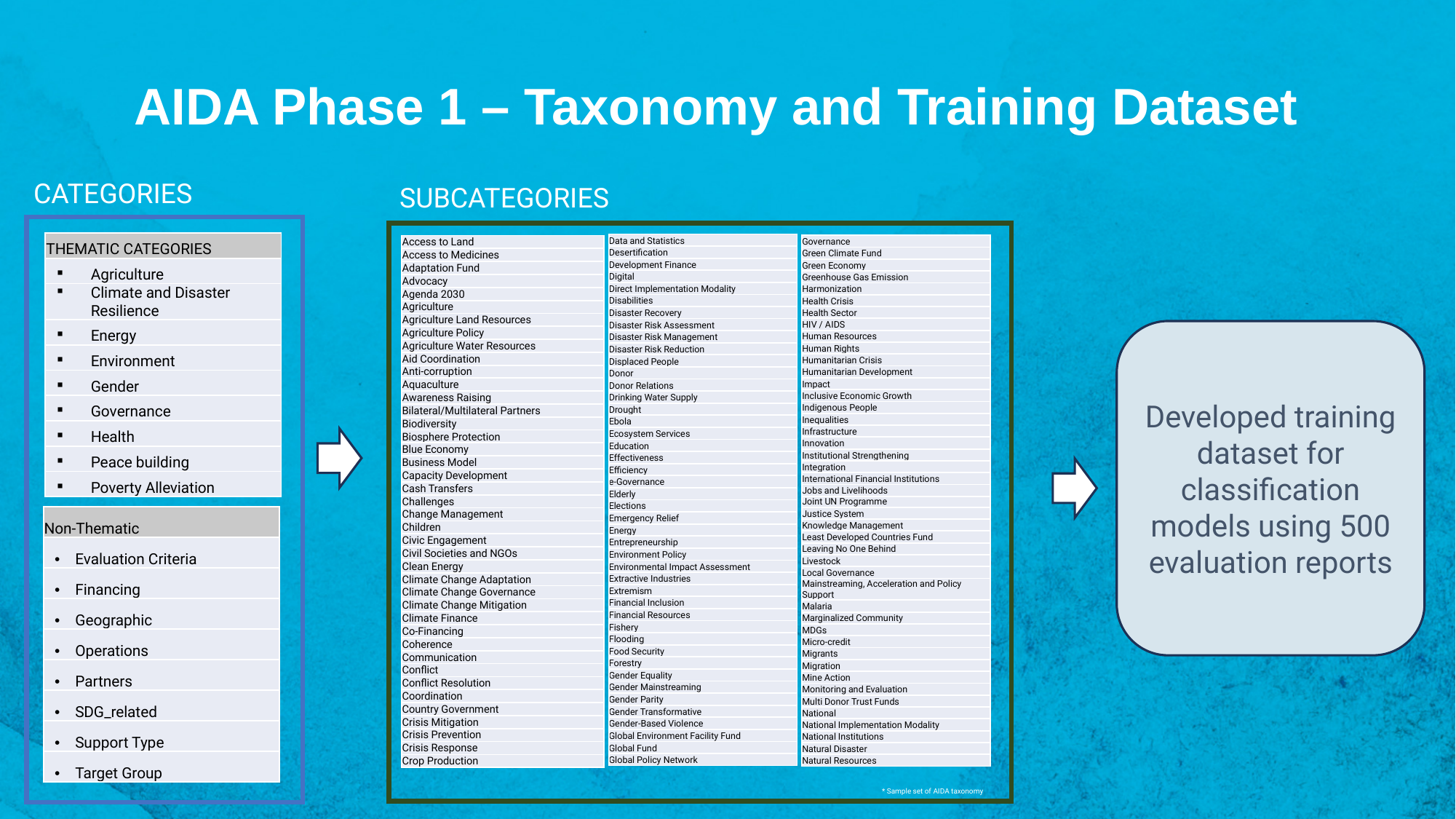

# AIDA Phase 1 – Taxonomy and Training Dataset
CATEGORIES
SUBCATEGORIES

| THEMATIC CATEGORIES |
| --- |
| Agriculture |
| Climate and Disaster Resilience |
| Energy |
| Environment |
| Gender |
| Governance |
| Health |
| Peace building |
| Poverty Alleviation |
| Data and Statistics |
| --- |
| Desertification |
| Development Finance |
| Digital |
| Direct Implementation Modality |
| Disabilities |
| Disaster Recovery |
| Disaster Risk Assessment |
| Disaster Risk Management |
| Disaster Risk Reduction |
| Displaced People |
| Donor |
| Donor Relations |
| Drinking Water Supply |
| Drought |
| Ebola |
| Ecosystem Services |
| Education |
| Effectiveness |
| Efficiency |
| e-Governance |
| Elderly |
| Elections |
| Emergency Relief |
| Energy |
| Entrepreneurship |
| Environment Policy |
| Environmental Impact Assessment |
| Extractive Industries |
| Extremism |
| Financial Inclusion |
| Financial Resources |
| Fishery |
| Flooding |
| Food Security |
| Forestry |
| Gender Equality |
| Gender Mainstreaming |
| Gender Parity |
| Gender Transformative |
| Gender-Based Violence |
| Global Environment Facility Fund |
| Global Fund |
| Global Policy Network |
| Governance |
| --- |
| Green Climate Fund |
| Green Economy |
| Greenhouse Gas Emission |
| Harmonization |
| Health Crisis |
| Health Sector |
| HIV / AIDS |
| Human Resources |
| Human Rights |
| Humanitarian Crisis |
| Humanitarian Development |
| Impact |
| Inclusive Economic Growth |
| Indigenous People |
| Inequalities |
| Infrastructure |
| Innovation |
| Institutional Strengthening |
| Integration |
| International Financial Institutions |
| Jobs and Livelihoods |
| Joint UN Programme |
| Justice System |
| Knowledge Management |
| Least Developed Countries Fund |
| Leaving No One Behind |
| Livestock |
| Local Governance |
| Mainstreaming, Acceleration and Policy Support |
| Malaria |
| Marginalized Community |
| MDGs |
| Micro-credit |
| Migrants |
| Migration |
| Mine Action |
| Monitoring and Evaluation |
| Multi Donor Trust Funds |
| National |
| National Implementation Modality |
| National Institutions |
| Natural Disaster |
| Natural Resources |
| Access to Land |
| --- |
| Access to Medicines |
| Adaptation Fund |
| Advocacy |
| Agenda 2030 |
| Agriculture |
| Agriculture Land Resources |
| Agriculture Policy |
| Agriculture Water Resources |
| Aid Coordination |
| Anti-corruption |
| Aquaculture |
| Awareness Raising |
| Bilateral/Multilateral Partners |
| Biodiversity |
| Biosphere Protection |
| Blue Economy |
| Business Model |
| Capacity Development |
| Cash Transfers |
| Challenges |
| Change Management |
| Children |
| Civic Engagement |
| Civil Societies and NGOs |
| Clean Energy |
| Climate Change Adaptation |
| Climate Change Governance |
| Climate Change Mitigation |
| Climate Finance |
| Co-Financing |
| Coherence |
| Communication |
| Conflict |
| Conflict Resolution |
| Coordination |
| Country Government |
| Crisis Mitigation |
| Crisis Prevention |
| Crisis Response |
| Crop Production |
Developed training dataset for classification models using 500 evaluation reports

| Non-Thematic |
| --- |
| Evaluation Criteria |
| Financing |
| Geographic |
| Operations |
| Partners |
| SDG\_related |
| Support Type |
| Target Group |
* Sample set of AIDA taxonomy